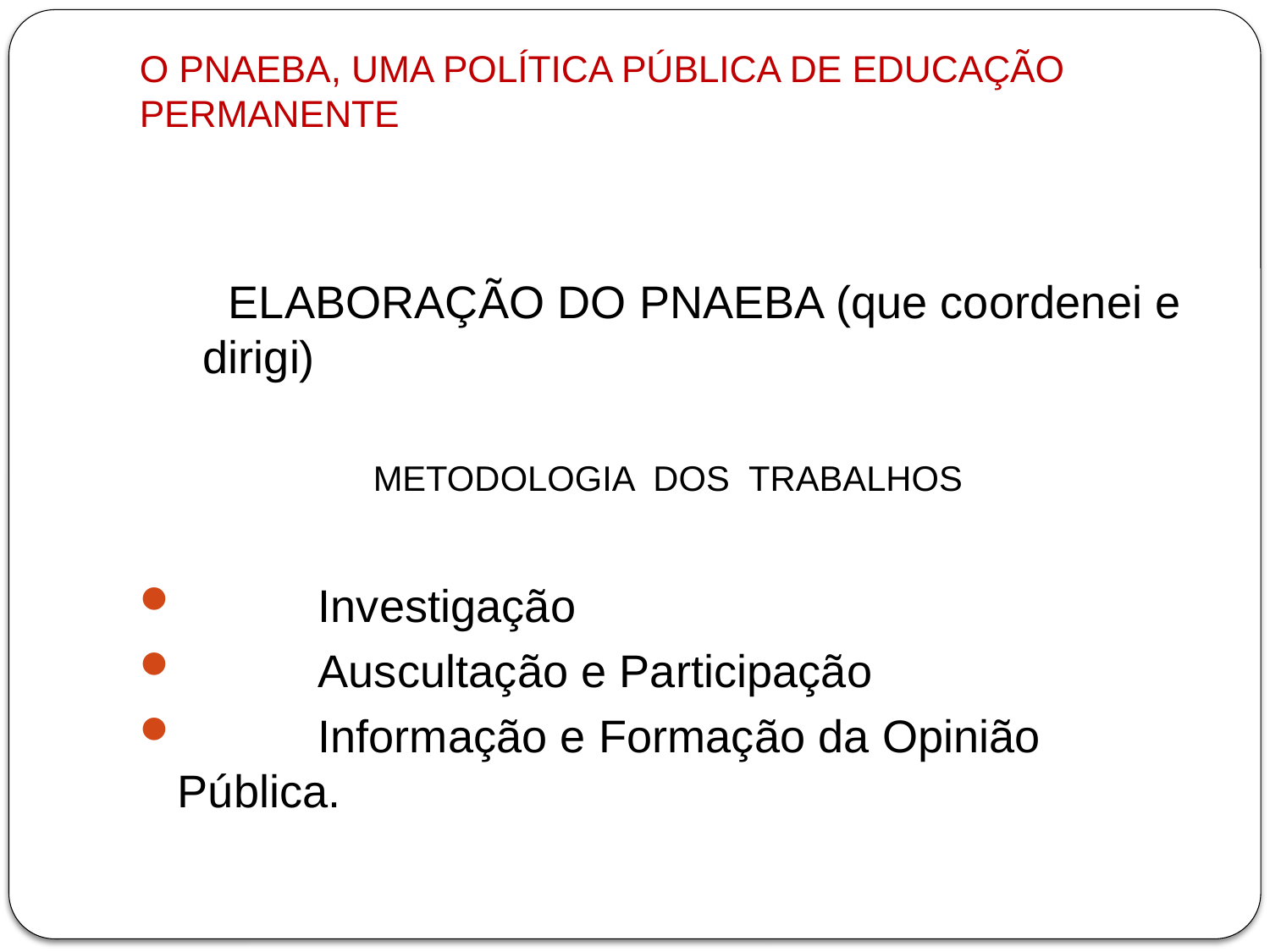

# O PNAEBA, UMA POLÍTICA PÚBLICA DE EDUCAÇÃO PERMANENTE

       ELABORAÇÃO DO PNAEBA (que coordenei e   dirigi)

                        METODOLOGIA  DOS  TRABALHOS

           Investigação
           Auscultação e Participação
           Informação e Formação da Opinião Pública.